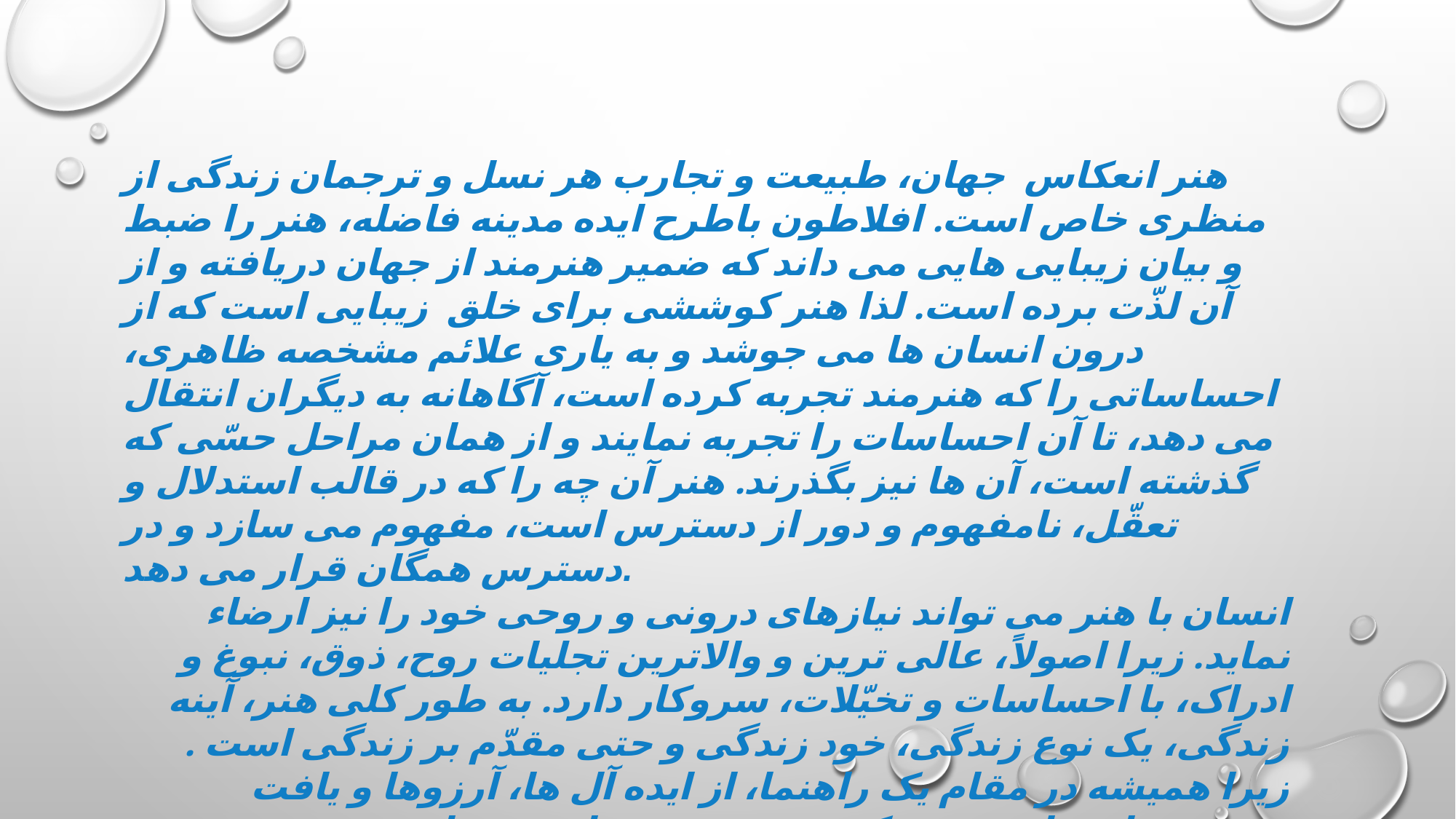

هنر انعکاس  جهان، طبیعت و تجارب هر نسل و ترجمان زندگی از منظری خاص است. افلاطون باطرح ایده مدینه فاضله، هنر را ضبط و بیان زیبایی هایی می داند که ضمیر هنرمند از جهان دریافته و از آن لذّت برده است. لذا هنر کوششی برای خلق  زیبایی است که از درون انسان ها می جوشد و به یاری علائم مشخصه ظاهری، احساساتی را که هنرمند تجربه کرده است، آگاهانه به دیگران انتقال می دهد، تا آن احساسات را تجربه نمایند و از همان مراحل حسّی که گذشته است، آن ها نیز بگذرند. هنر آن چه را که در قالب استدلال و تعقّل، نامفهوم و دور از دسترس است، مفهوم می سازد و در دسترس همگان قرار می دهد.
انسان با هنر می تواند نیازهای درونی و روحی خود را نیز ارضاء نماید. زیرا اصولاً، عالی ترین و والاترین تجلیات روح، ذوق، نبوغ و ادراک، با احساسات و تخیّلات، سروکار دارد. به طور کلی هنر، آینه زندگی، یک نوع زندگی، خود زندگی و حتی مقدّم بر زندگی است . زیرا همیشه در مقام یک راهنما، از ایده آل ها، آرزوها و یافت نشدنی های قانونمندی که بر هستی فرمان می رانند، سخن می گوید.